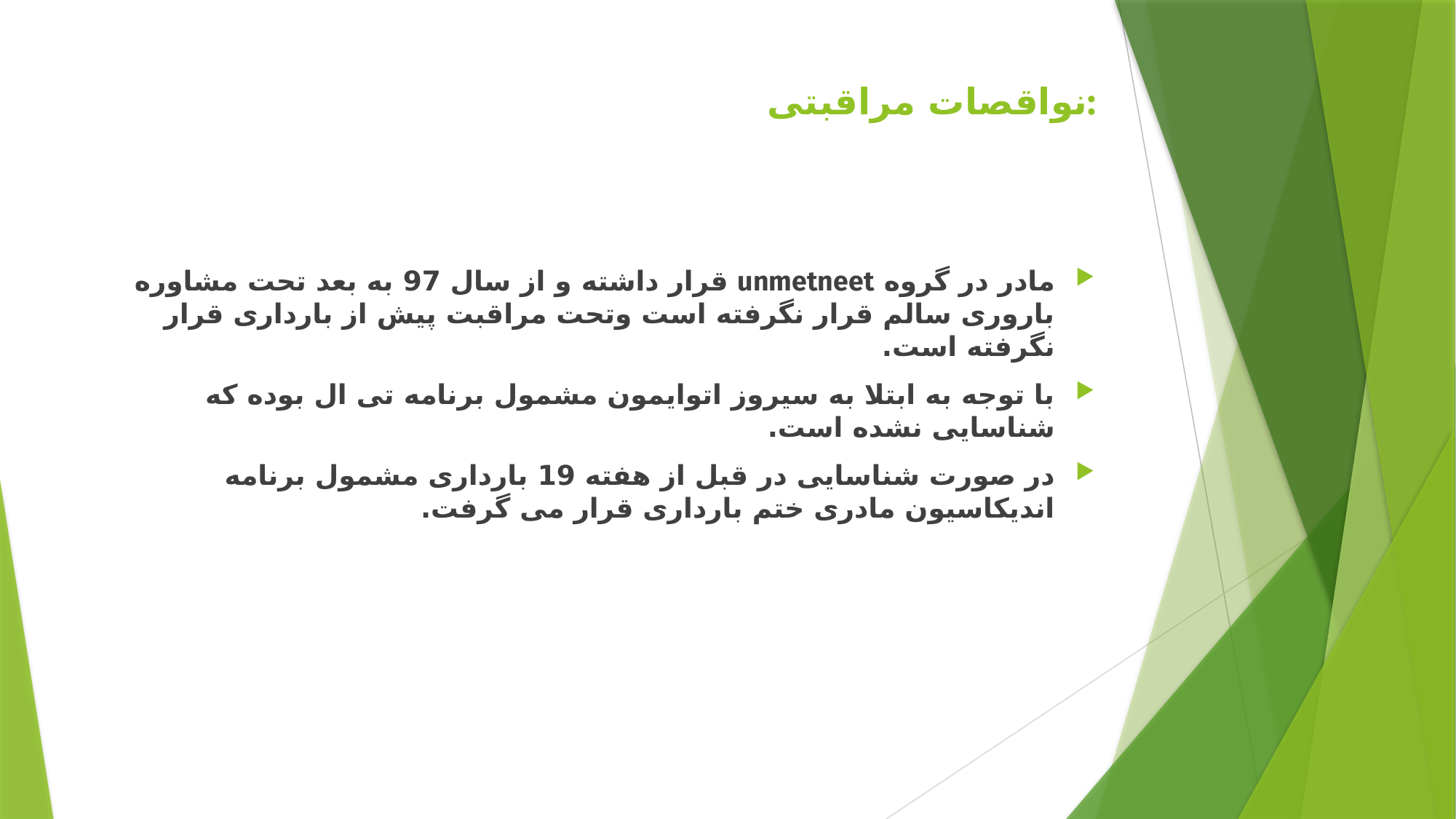

# نواقصات مراقبتی:
مادر در گروه unmetneet قرار داشته و از سال 97 به بعد تحت مشاوره باروری سالم قرار نگرفته است وتحت مراقبت پیش از بارداری قرار نگرفته است.
با توجه به ابتلا به سیروز اتوایمون مشمول برنامه تی ال بوده که شناسایی نشده است.
در صورت شناسایی در قبل از هفته 19 بارداری مشمول برنامه اندیکاسیون مادری ختم بارداری قرار می گرفت.